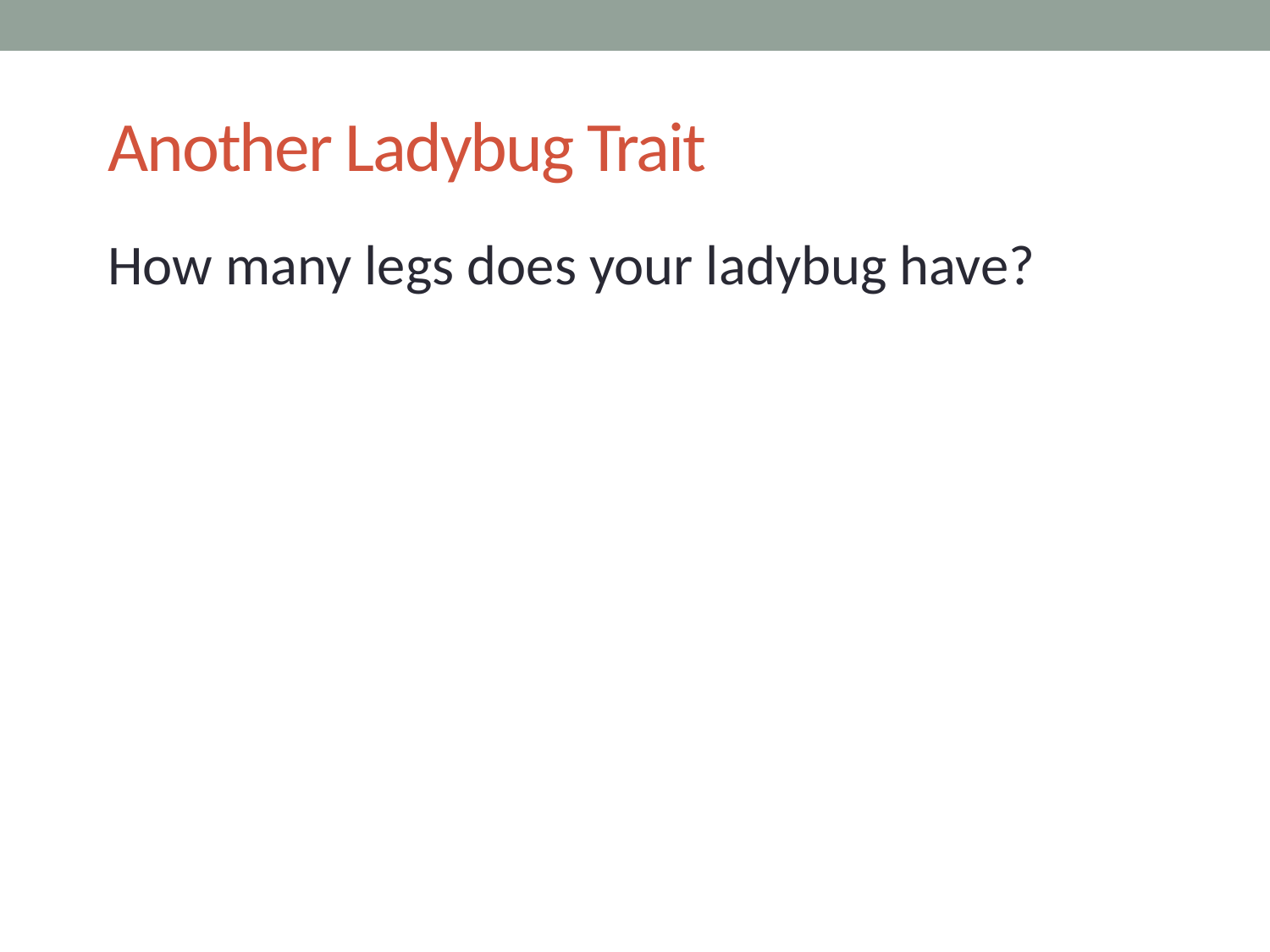

# Another Ladybug Trait
How many legs does your ladybug have?